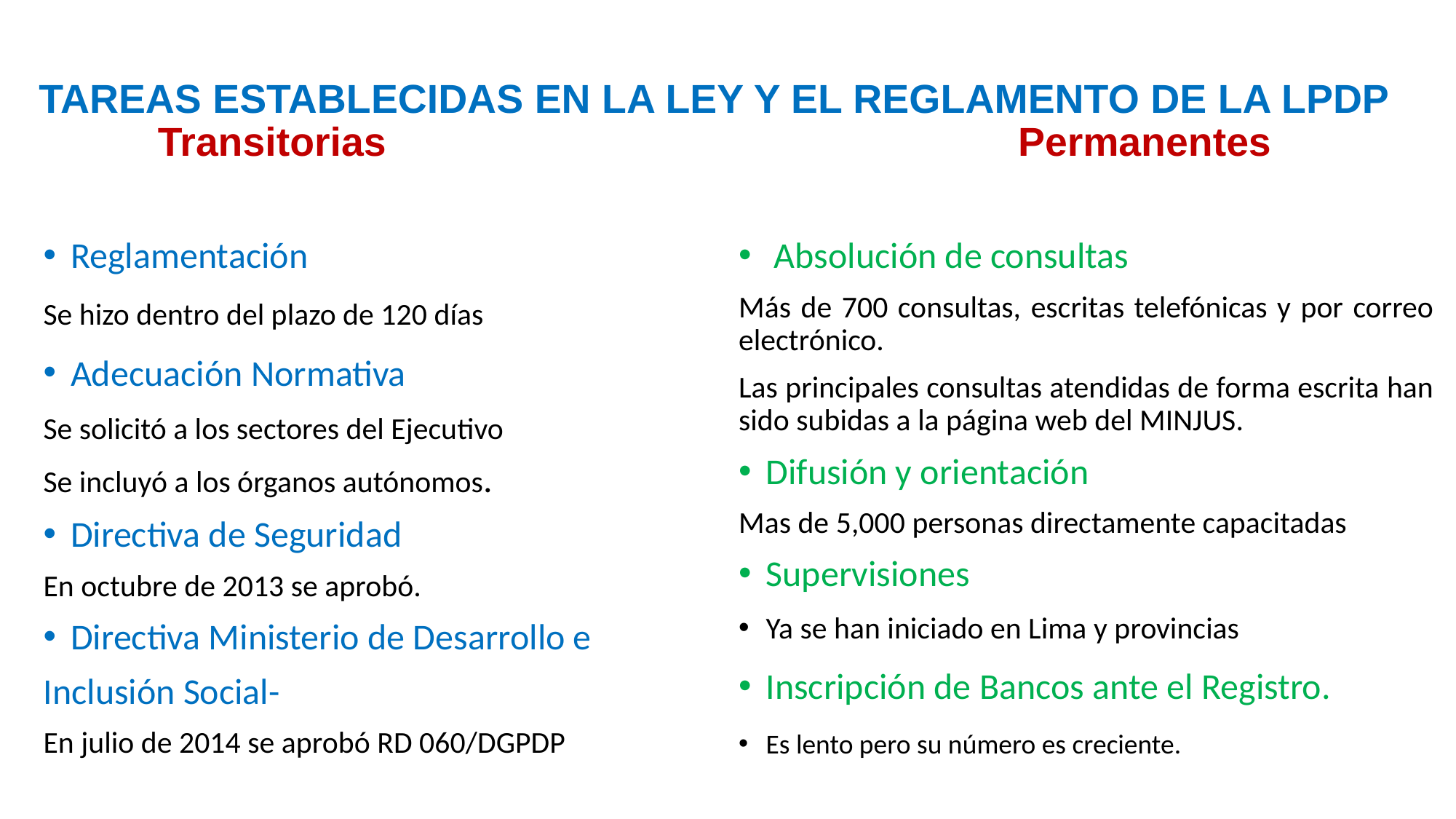

# TAREAS ESTABLECIDAS EN LA LEY Y EL REGLAMENTO DE LA LPDP Transitorias                                                        Permanentes
Reglamentación
Se hizo dentro del plazo de 120 días
Adecuación Normativa
Se solicitó a los sectores del Ejecutivo
Se incluyó a los órganos autónomos.
Directiva de Seguridad
En octubre de 2013 se aprobó.
Directiva Ministerio de Desarrollo e
Inclusión Social-
En julio de 2014 se aprobó RD 060/DGPDP

 Absolución de consultas
Más de 700 consultas, escritas telefónicas y por correo electrónico.
Las principales consultas atendidas de forma escrita han sido subidas a la página web del MINJUS.
Difusión y orientación
Mas de 5,000 personas directamente capacitadas
Supervisiones
Ya se han iniciado en Lima y provincias
Inscripción de Bancos ante el Registro.
Es lento pero su número es creciente.